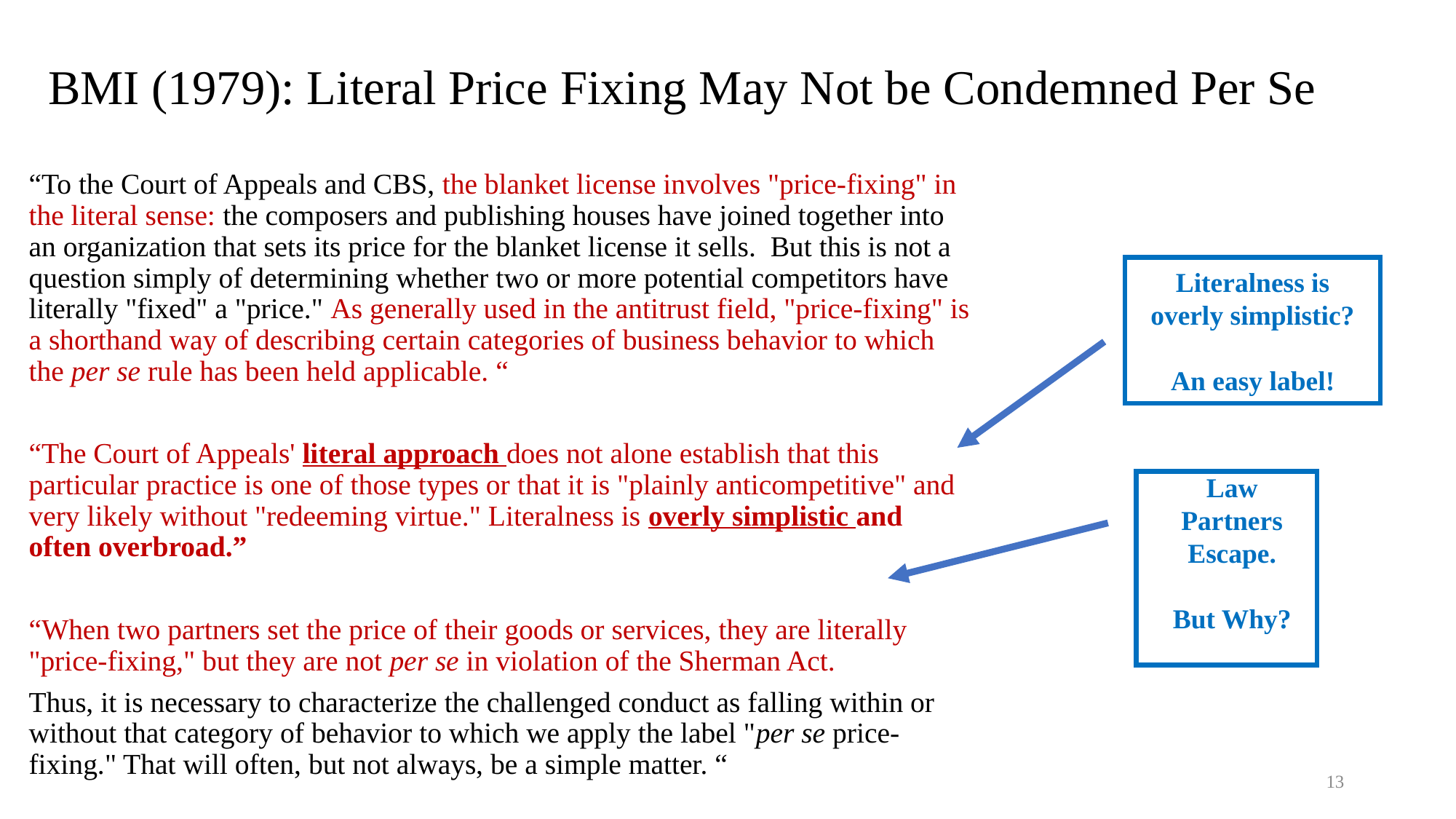

# BMI (1979): Literal Price Fixing May Not be Condemned Per Se
“To the Court of Appeals and CBS, the blanket license involves "price-fixing" in the literal sense: the composers and publishing houses have joined together into an organization that sets its price for the blanket license it sells.  But this is not a question simply of determining whether two or more potential competitors have literally "fixed" a "price." As generally used in the antitrust field, "price-fixing" is a shorthand way of describing certain categories of business behavior to which the per se rule has been held applicable. “

“The Court of Appeals' literal approach does not alone establish that this particular practice is one of those types or that it is "plainly anticompetitive" and very likely without "redeeming virtue." Literalness is overly simplistic and often overbroad.”

“When two partners set the price of their goods or services, they are literally "price-fixing," but they are not per se in violation of the Sherman Act.
Thus, it is necessary to characterize the challenged conduct as falling within or without that category of behavior to which we apply the label "per se price-fixing." That will often, but not always, be a simple matter. “

Literalness is overly simplistic?

An easy label!
Law Partners Escape.

But Why?

13